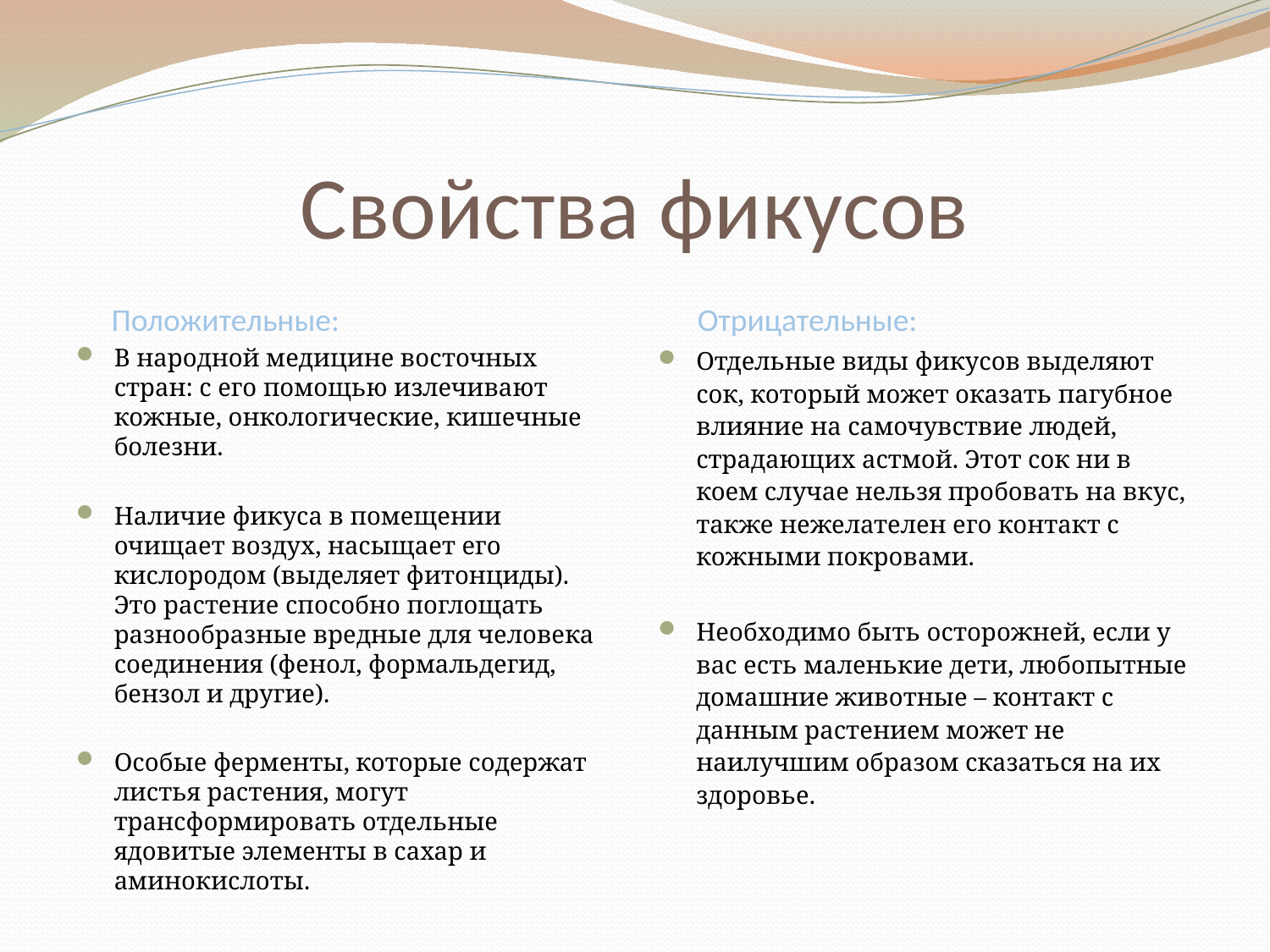

# Свойства фикусов
      Положительные:
В народной медицине восточных стран: с его помощью излечивают кожные, онкологические, кишечные болезни.

Наличие фикуса в помещении очищает воздух, насыщает его кислородом (выделяет фитонциды). Это растение способно поглощать разнообразные вредные для человека соединения (фенол, формальдегид, бензол и другие).

Особые ферменты, которые содержат листья растения, могут трансформировать отдельные ядовитые элементы в сахар и аминокислоты.

      Отрицательные:
Отдельные виды фикусов выделяют сок, который может оказать пагубное влияние на самочувствие людей, страдающих астмой. Этот сок ни в коем случае нельзя пробовать на вкус, также нежелателен его контакт с кожными покровами.

Необходимо быть осторожней, если у вас есть маленькие дети, любопытные домашние животные – контакт с данным растением может не наилучшим образом сказаться на их здоровье.